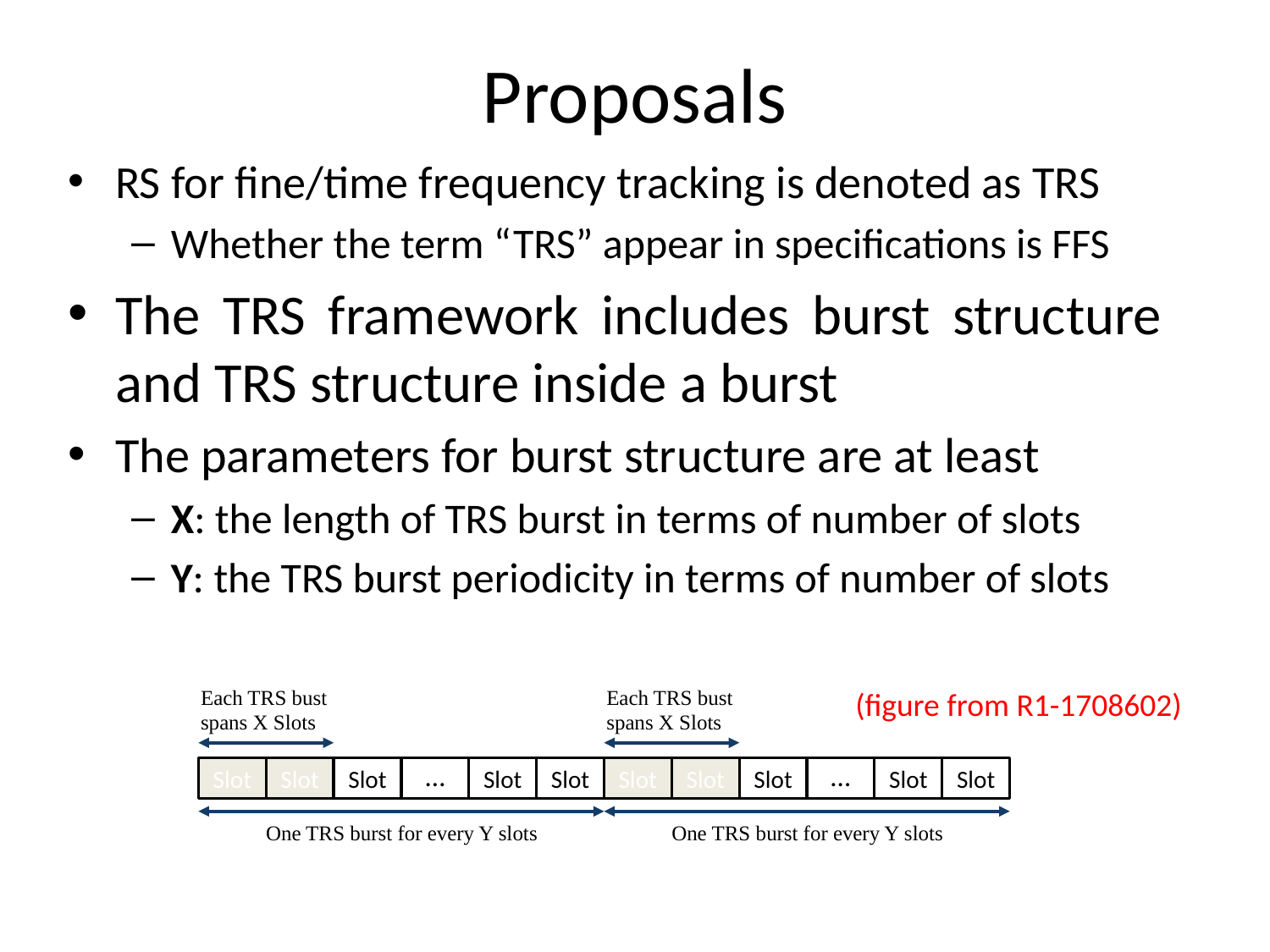

# Proposals
RS for fine/time frequency tracking is denoted as TRS
Whether the term “TRS” appear in specifications is FFS
The TRS framework includes burst structure and TRS structure inside a burst
The parameters for burst structure are at least
X: the length of TRS burst in terms of number of slots
Y: the TRS burst periodicity in terms of number of slots

(figure from R1-1708602)

Each TRS bust spans X Slots
Each TRS bust spans X Slots
Slot
Slot
Slot
Slot
Slot
…
Slot
Slot
Slot
…
Slot
Slot
One TRS burst for every Y slots
One TRS burst for every Y slots